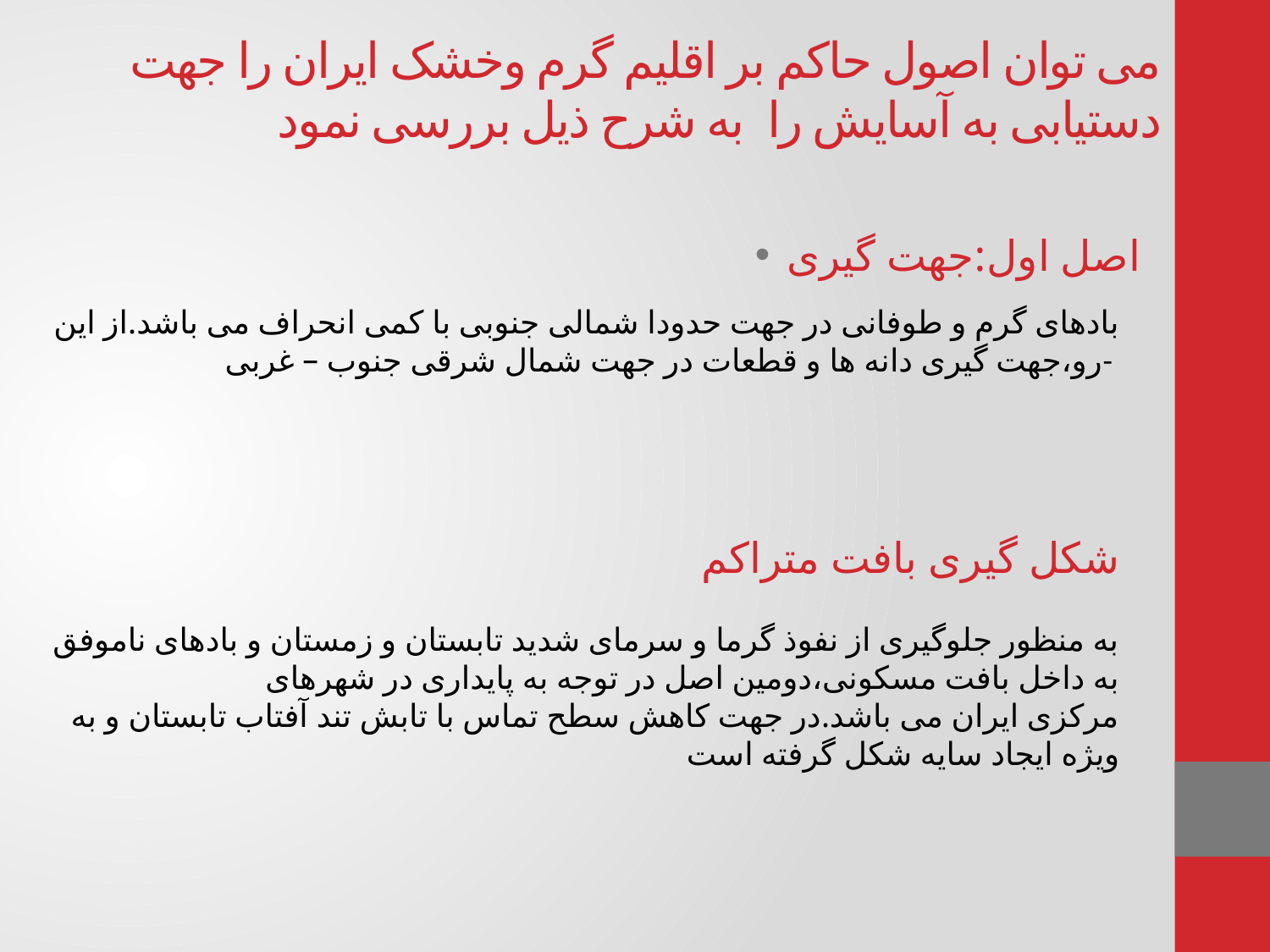

# می توان اصول حاکم بر اقلیم گرم وخشک ایران را جهت دستیابی به آسایش را  به شرح ذیل بررسی نمود
اصل اول:جهت گیری
بادهای گرم و طوفانی در جهت حدودا شمالی جنوبی با کمی انحراف می باشد.از این رو،جهت گیری دانه ها و قطعات در جهت شمال شرقی جنوب – غربی-

شکل گیری بافت متراکم

به منظور جلوگیری از نفوذ گرما و سرمای شدید تابستان و زمستان و بادهای ناموفق به داخل بافت مسکونی،دومین اصل در توجه به پایداری در شهرهای
مرکزی ایران می باشد.در جهت کاهش سطح تماس با تابش تند آفتاب تابستان و به ویژه ایجاد سایه شکل گرفته است